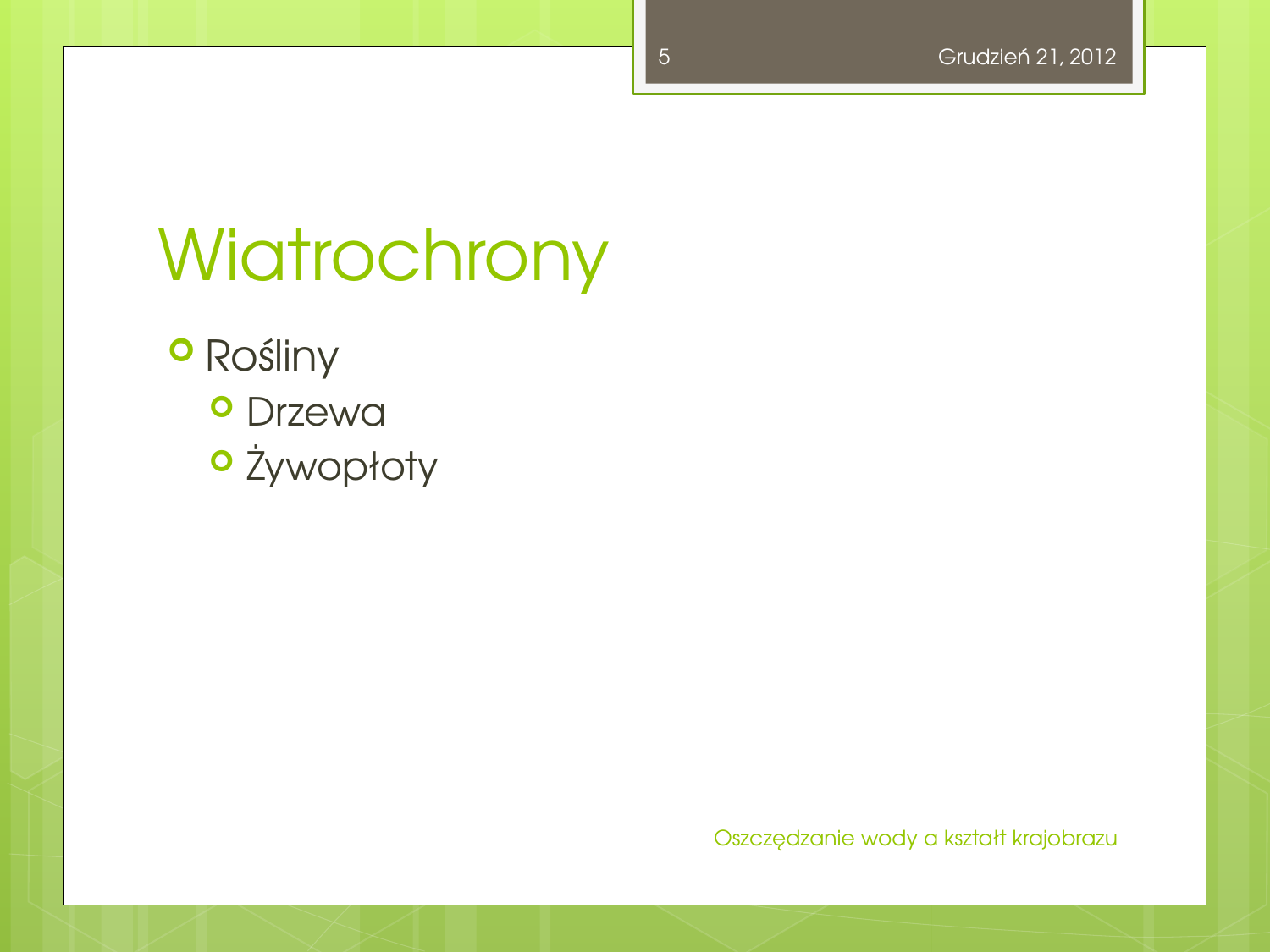

5
Grudzień 21, 2012
# Wiatrochrony
Rośliny
Drzewa
Żywopłoty
Oszczędzanie wody a kształt krajobrazu